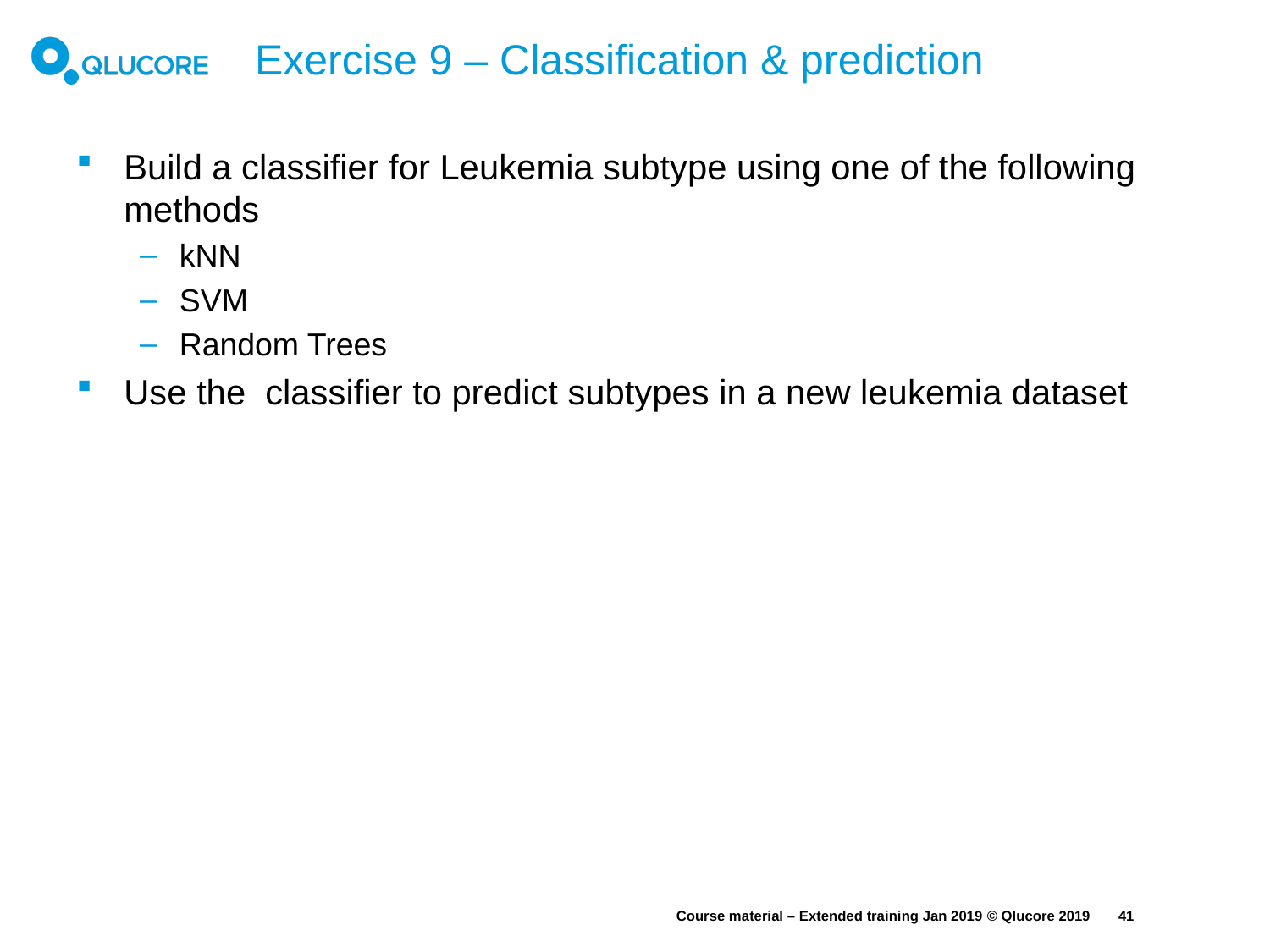

# Exercise 9 – Classification & prediction
Build a classifier for Leukemia subtype using one of the following methods
kNN
SVM
Random Trees
Use the  classifier to predict subtypes in a new leukemia dataset